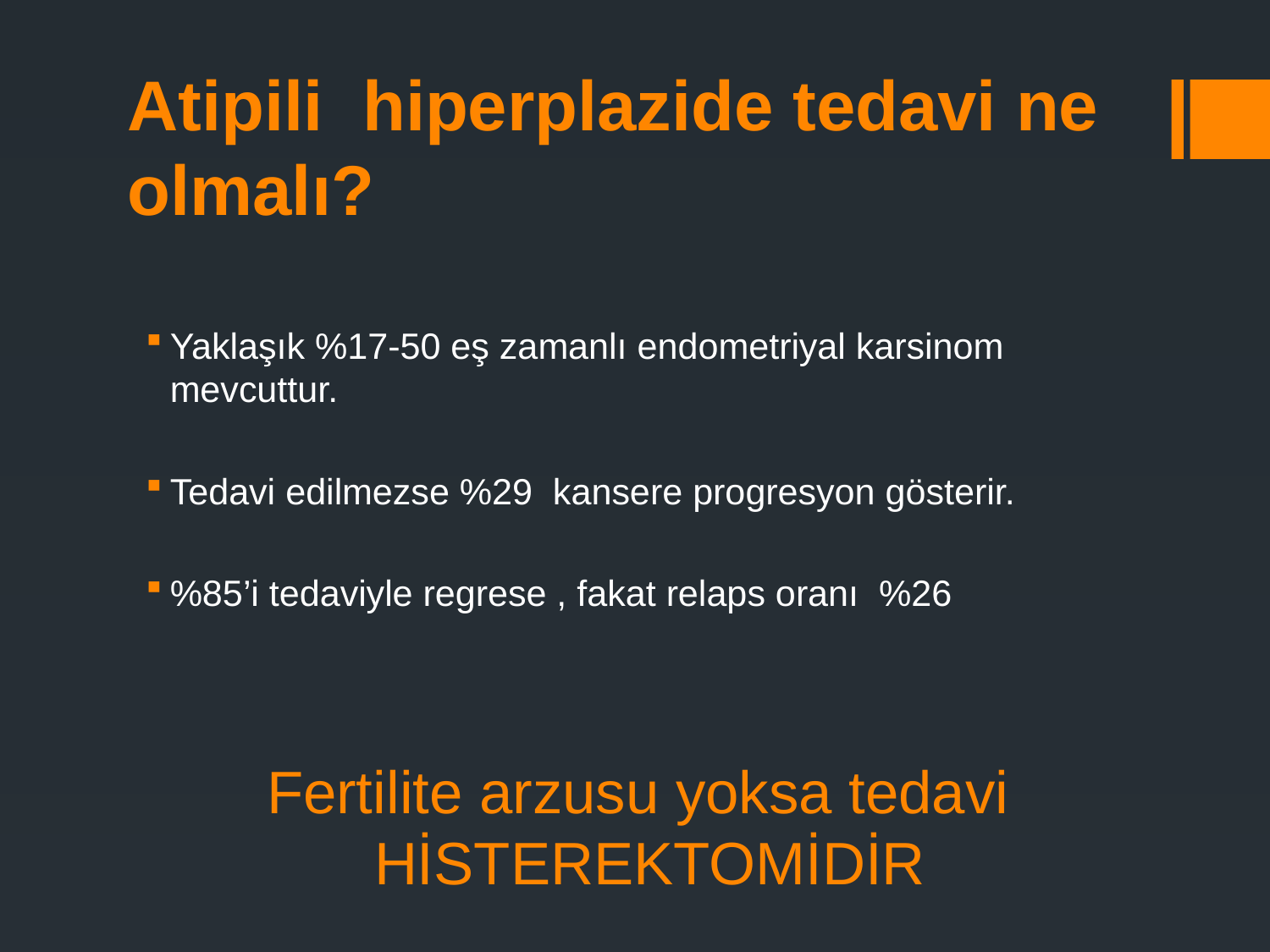

# Atipili  hiperplazide tedavi ne olmalı?
Yaklaşık %17-50 eş zamanlı endometriyal karsinom mevcuttur.

Tedavi edilmezse %29  kansere progresyon gösterir.

%85’i tedaviyle regrese , fakat relaps oranı  %26

Fertilite arzusu yoksa tedavi HİSTEREKTOMİDİR